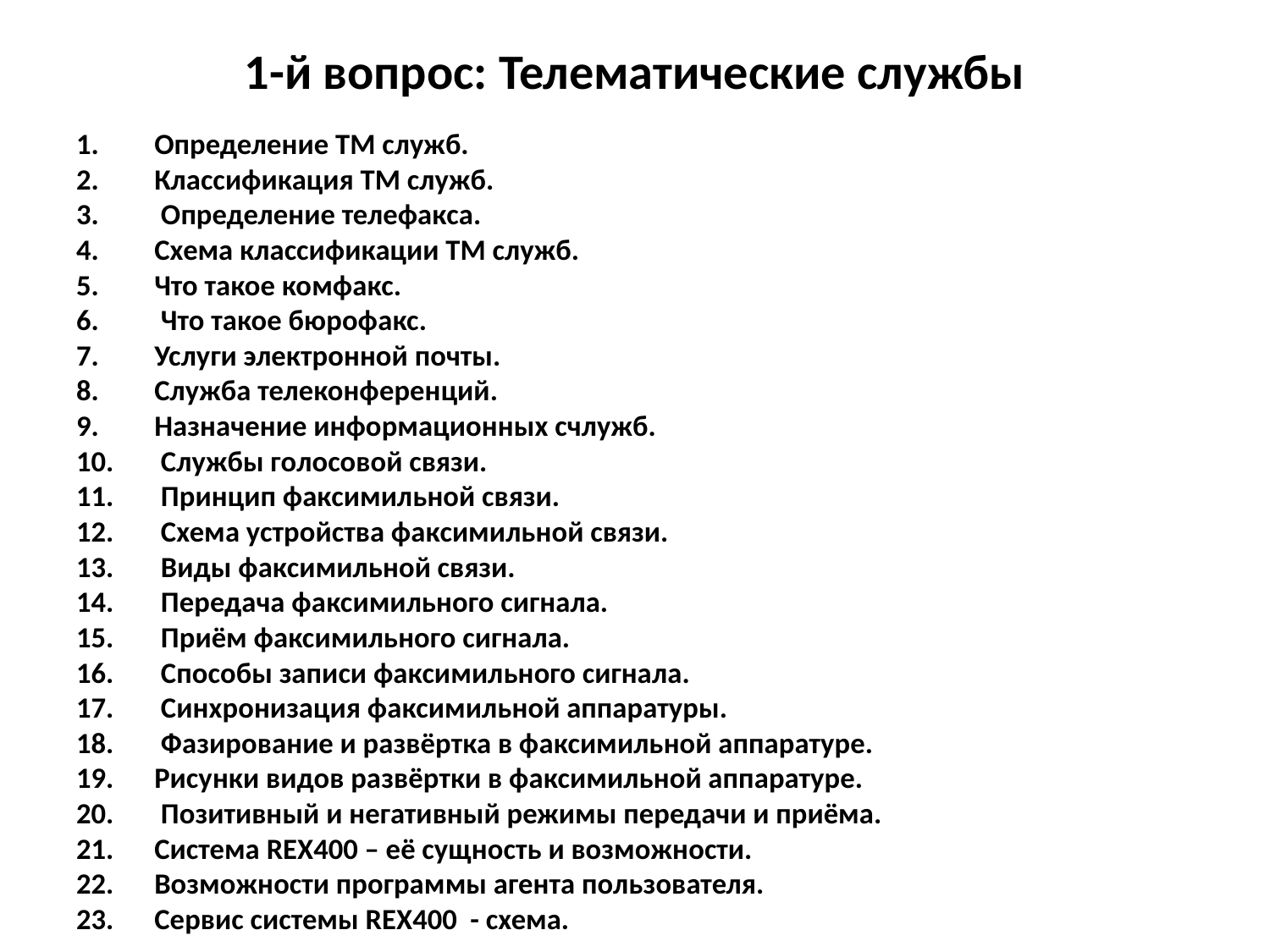

# 1-й вопрос: Телематические службы
Определение ТМ служб.
Классификация ТМ служб.
 Определение телефакса.
Схема классификации ТМ служб.
Что такое комфакс.
 Что такое бюрофакс.
Услуги электронной почты.
Служба телеконференций.
Назначение информационных счлужб.
 Службы голосовой связи.
 Принцип факсимильной связи.
 Схема устройства факсимильной связи.
 Виды факсимильной связи.
 Передача факсимильного сигнала.
 Приём факсимильного сигнала.
 Способы записи факсимильного сигнала.
 Синхронизация факсимильной аппаратуры.
 Фазирование и развёртка в факсимильной аппаратуре.
Рисунки видов развёртки в факсимильной аппаратуре.
 Позитивный и негативный режимы передачи и приёма.
Система REX400 – её сущность и возможности.
Возможности программы агента пользователя.
Сервис системы REX400  - схема.